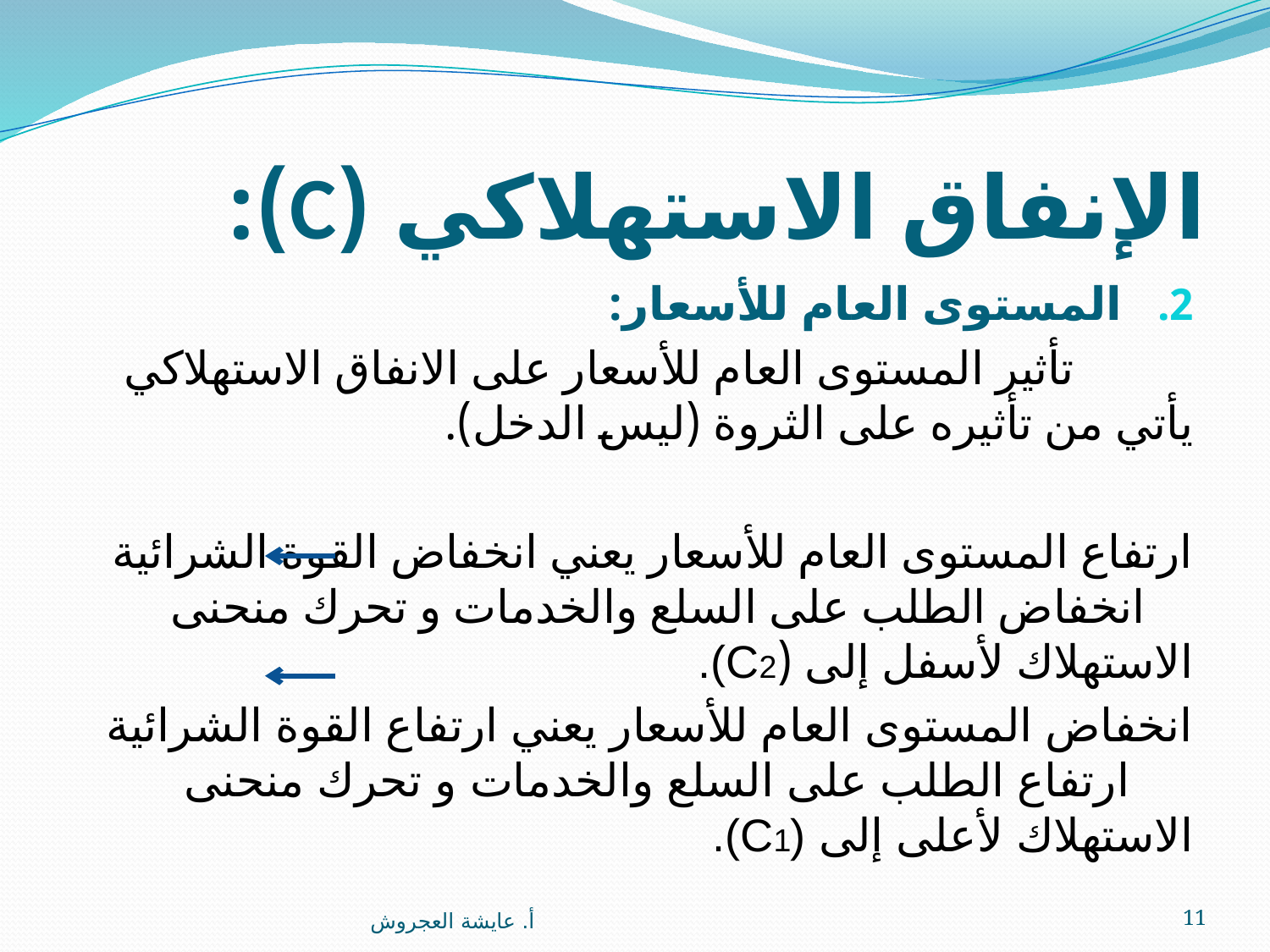

# الإنفاق الاستهلاكي (C):
المستوى العام للأسعار:
          تأثير المستوى العام للأسعار على الانفاق الاستهلاكي يأتي من تأثيره على الثروة (ليس الدخل).

ارتفاع المستوى العام للأسعار يعني انخفاض القوة الشرائية        انخفاض الطلب على السلع والخدمات و تحرك منحنى الاستهلاك لأسفل إلى (C2).
انخفاض المستوى العام للأسعار يعني ارتفاع القوة الشرائية        ارتفاع الطلب على السلع والخدمات و تحرك منحنى الاستهلاك لأعلى إلى (C1).

أ. عايشة العجروش
11